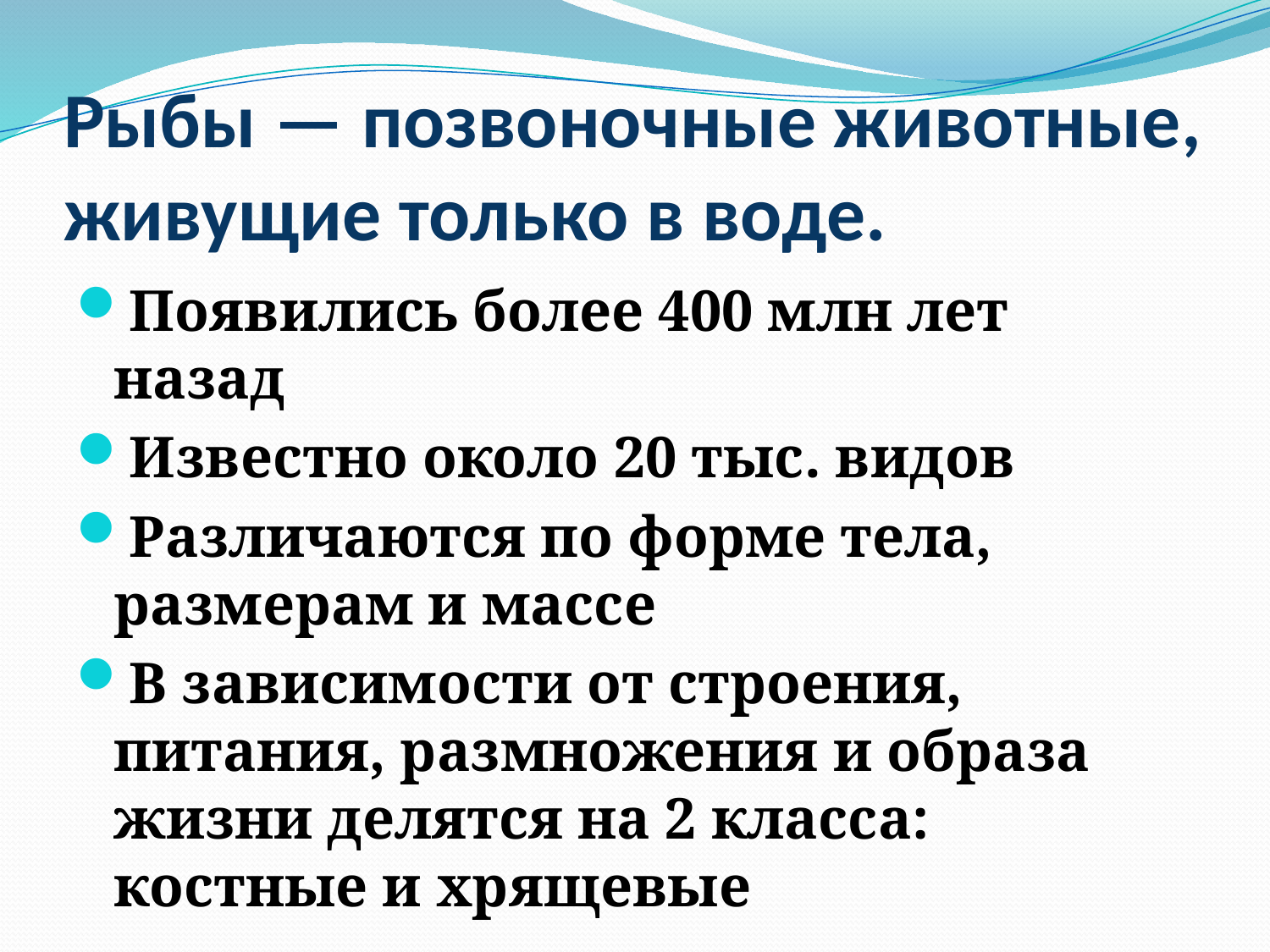

# Рыбы — позвоночные животные, живущие только в воде.
Появились более 400 млн лет назад
Известно около 20 тыс. видов
Различаются по форме тела, размерам и массе
В зависимости от строения, питания, размножения и образа жизни делятся на 2 класса: костные и хрящевые